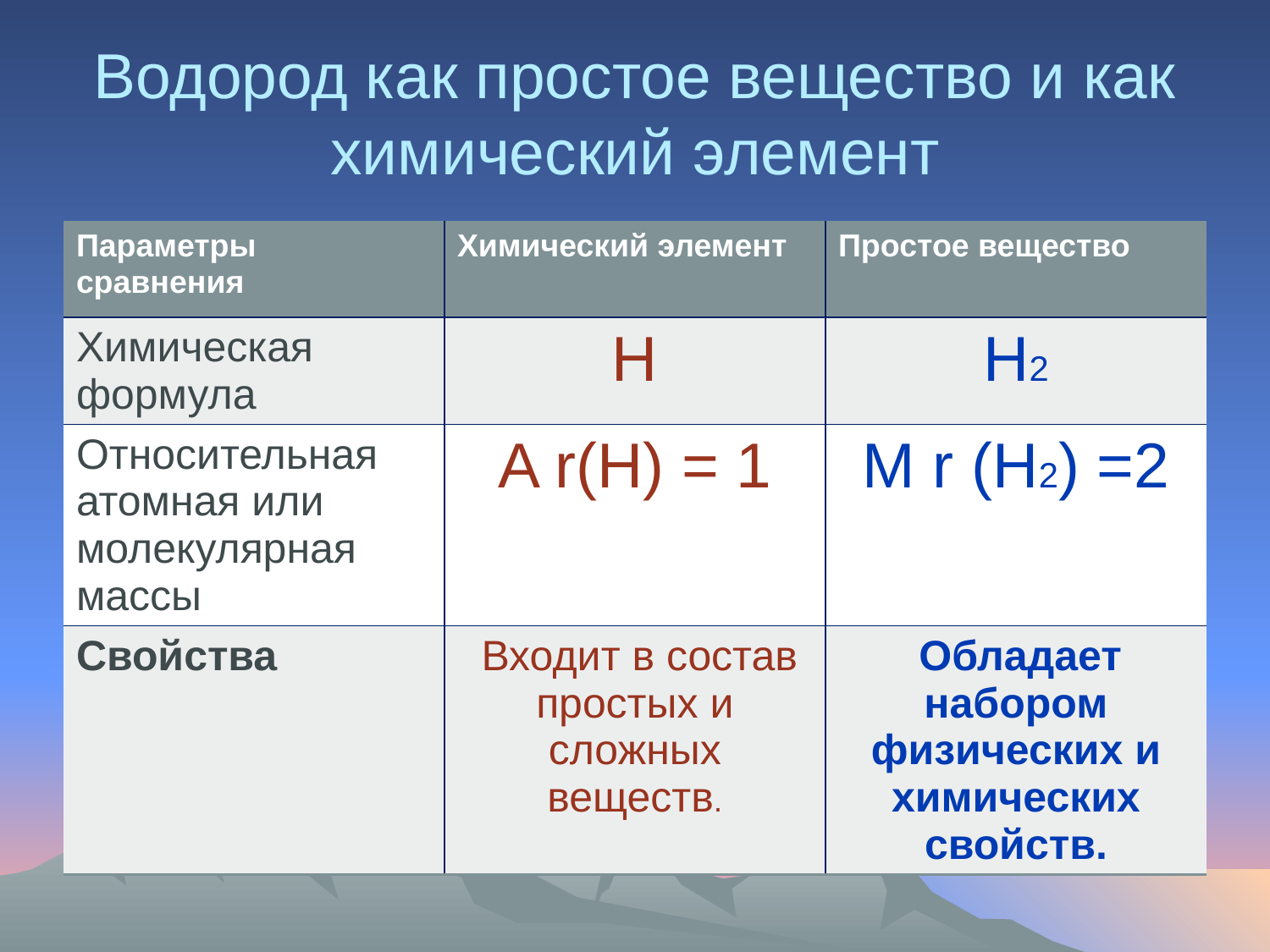

# Водород как простое вещество и как химический элемент
| Параметры сравнения | Химический элемент | Простое вещество |
| --- | --- | --- |
| Химическая формула | Н | Н2 |
| Относительная атомная или молекулярная массы | A r(H) = 1 | M r (H2) =2 |
| Свойства | Входит в состав простых и сложных веществ. | Обладает набором физических и химических свойств. |